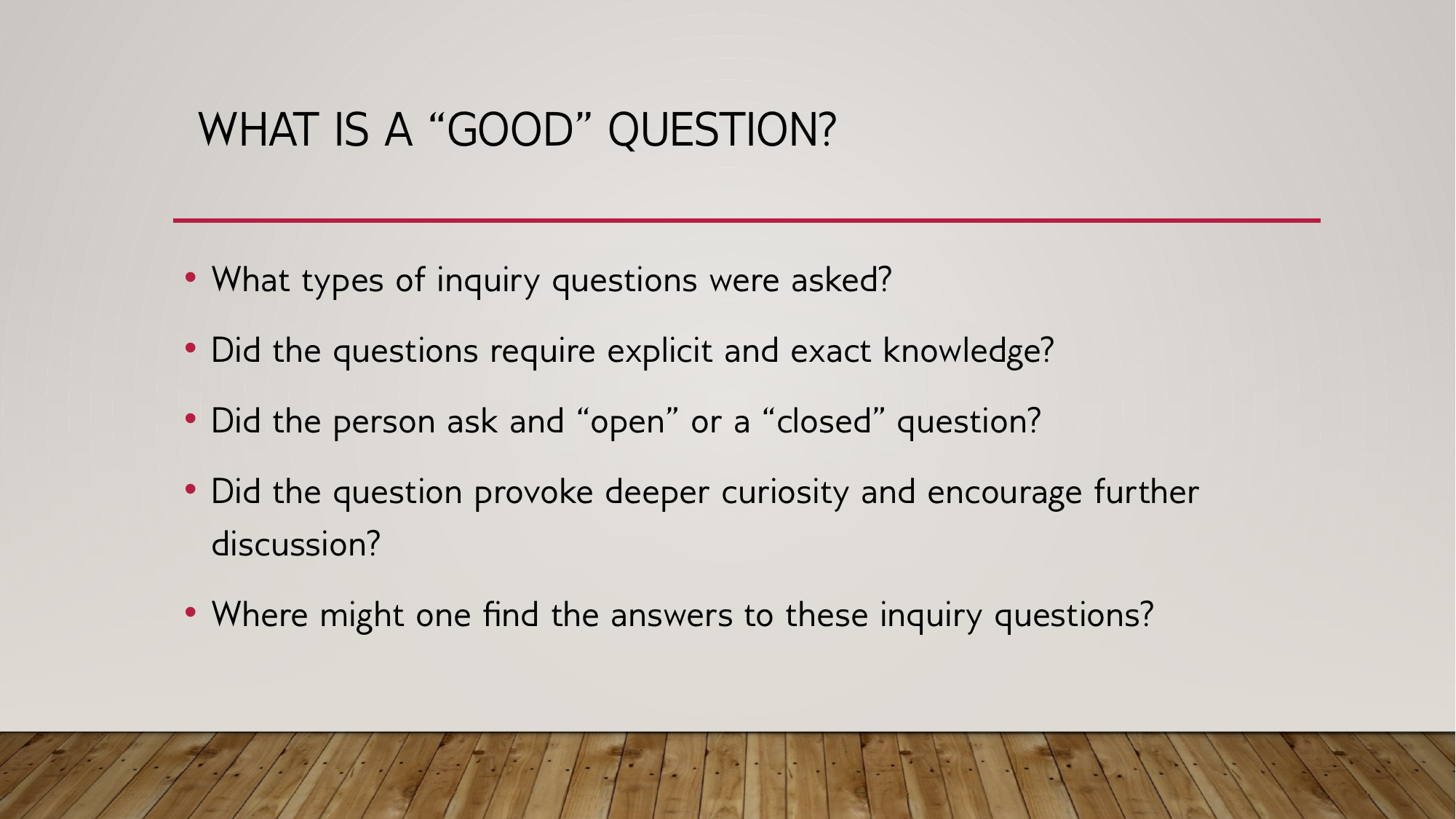

# What is a “good” question?
What types of inquiry questions were asked?
Did the questions require explicit and exact knowledge?
Did the person ask and “open” or a “closed” question?
Did the question provoke deeper curiosity and encourage further discussion?
Where might one find the answers to these inquiry questions?